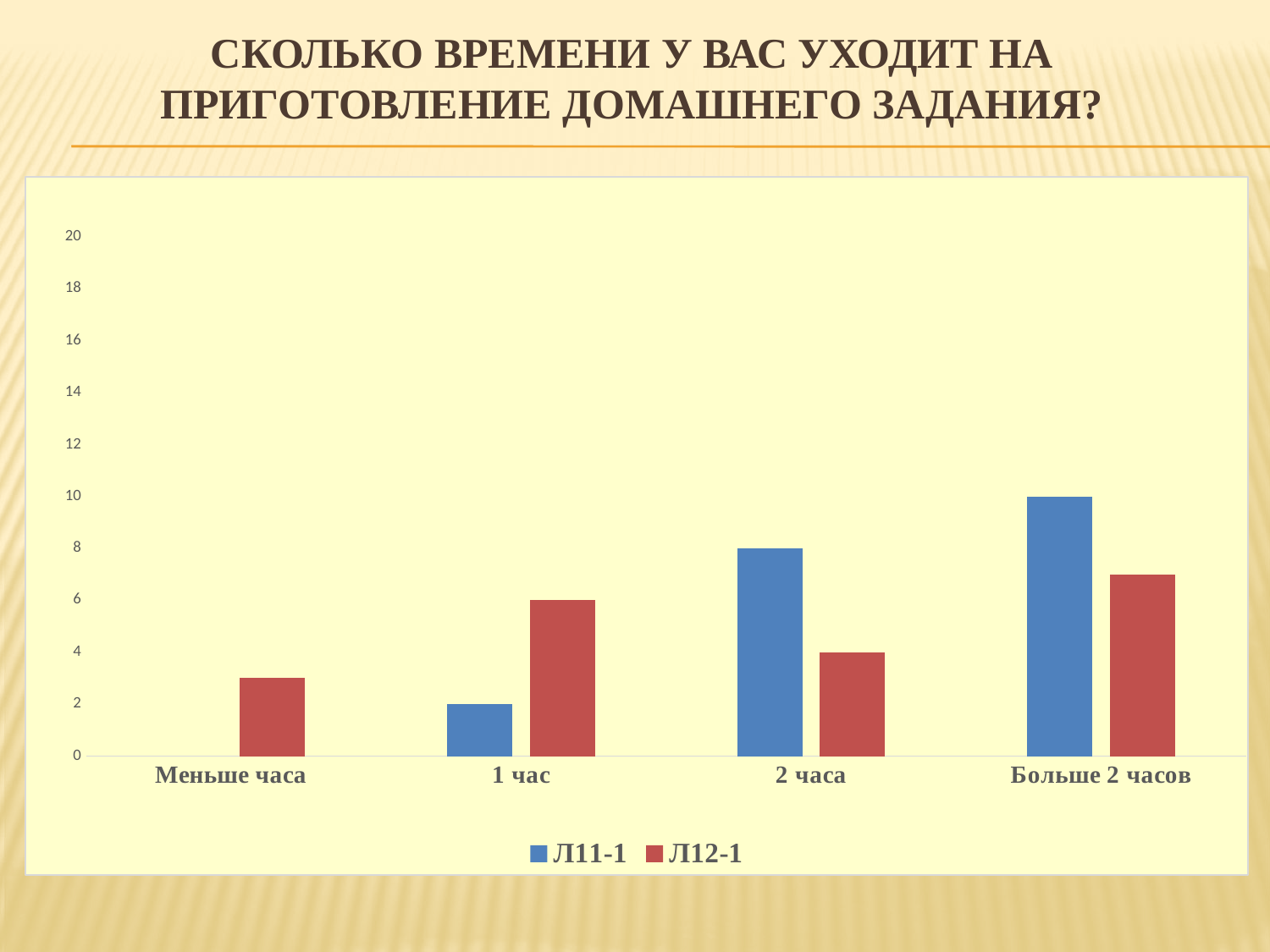

# Сколько времени у вас уходит на приготовление домашнего задания?

### Chart

| Category | Л11-1 | Л12-1 |
|---|---|---|
| Меньше часа | None | 3.0 |
| 1 час | 2.0 | 6.0 |
| 2 часа | 8.0 | 4.0 |
| Больше 2 часов | 10.0 | 7.0 |